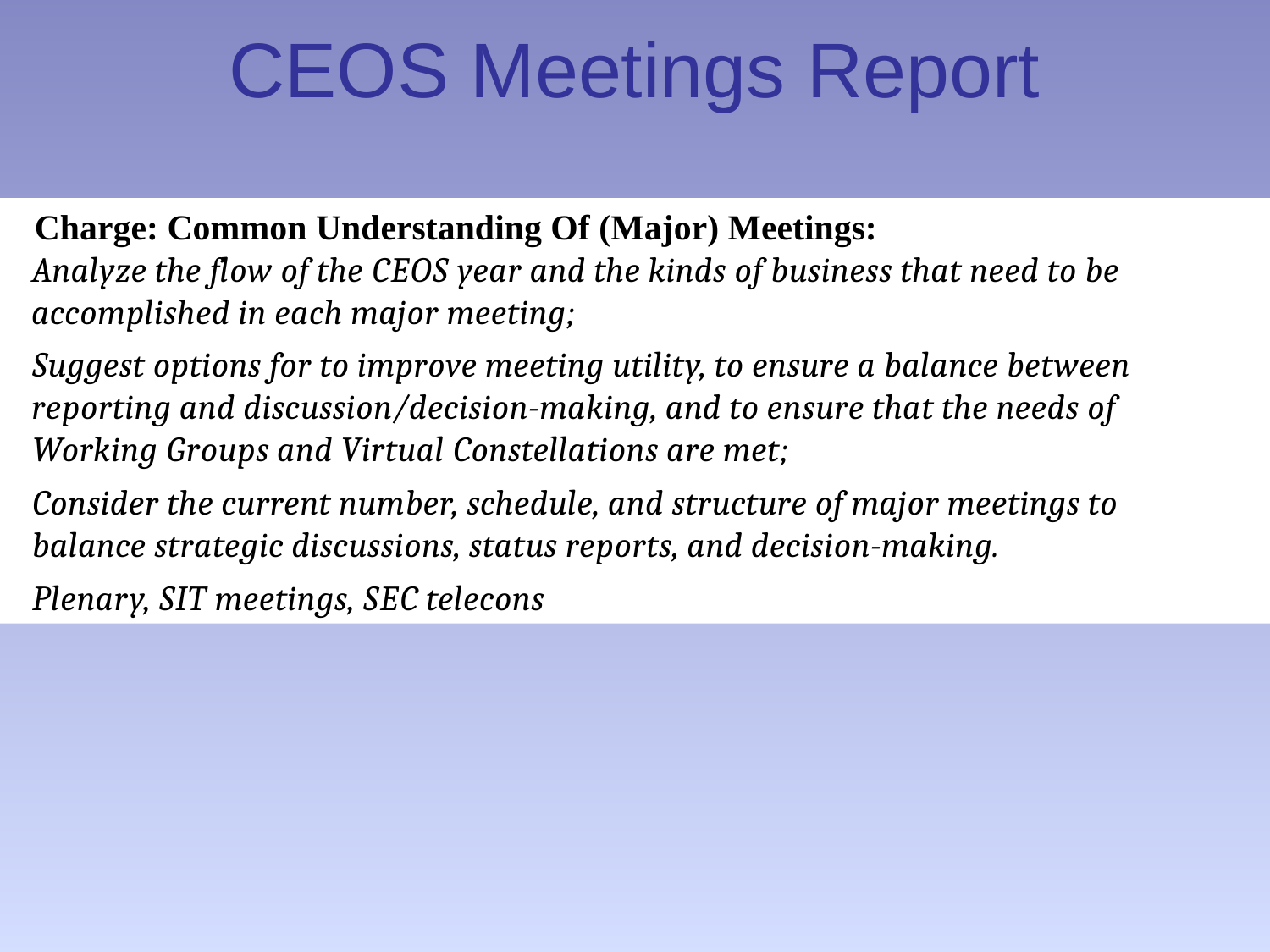

# CEOS Meetings Report
   Charge: Common Understanding Of (Major) Meetings:
   Analyze the flow of the CEOS year and the kinds of business that need to be
   accomplished in each major meeting;
   Suggest options for to improve meeting utility, to ensure a balance between
   reporting and discussion/decision-making, and to ensure that the needs of
   Working Groups and Virtual Constellations are met;
   Consider the current number, schedule, and structure of major meetings to
   balance strategic discussions, status reports, and decision-making.
   Plenary, SIT meetings, SEC telecons